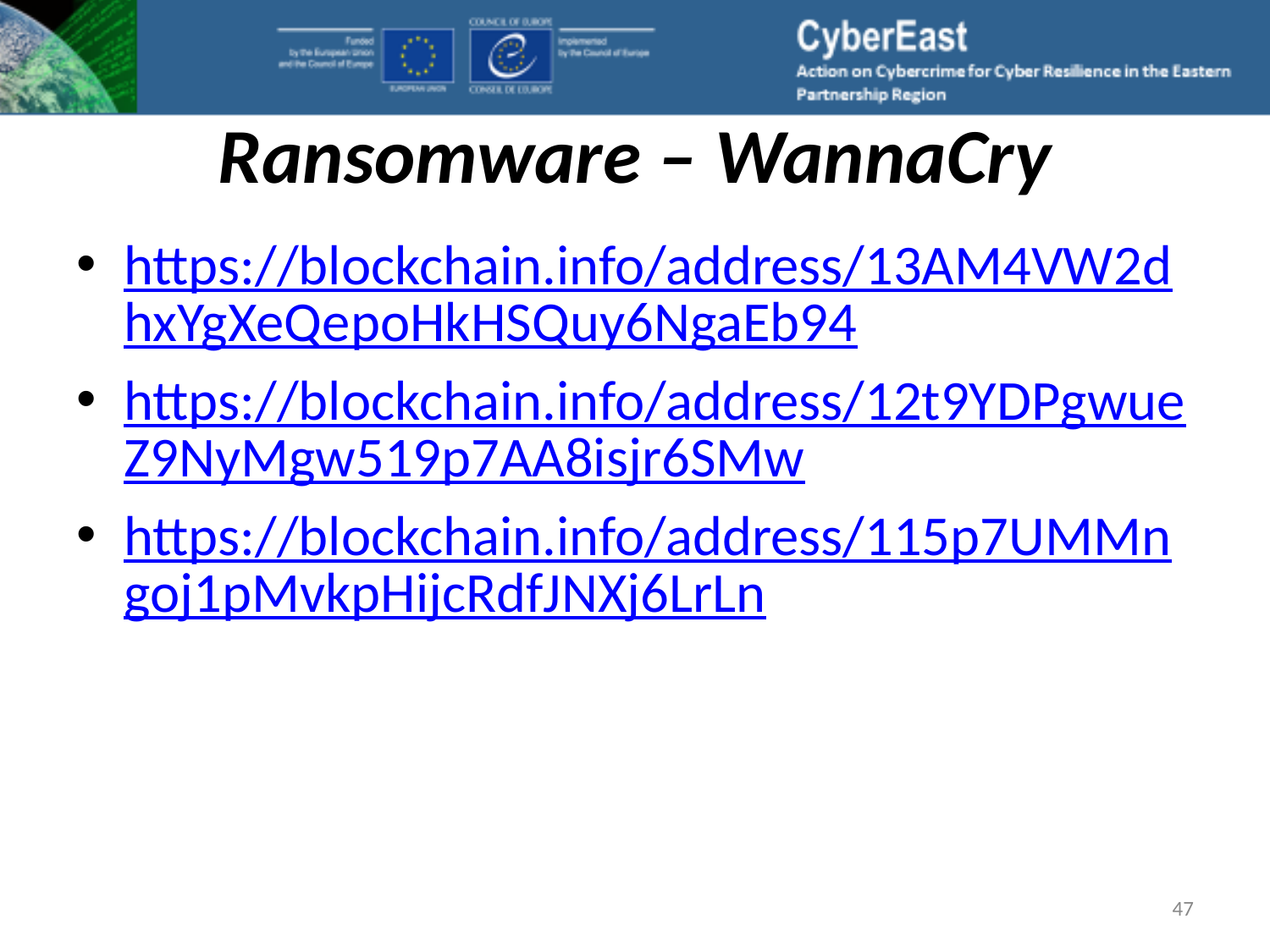

# Ransomware – WannaCry
https://blockchain.info/address/13AM4VW2dhxYgXeQepoHkHSQuy6NgaEb94
https://blockchain.info/address/12t9YDPgwueZ9NyMgw519p7AA8isjr6SMw
https://blockchain.info/address/115p7UMMngoj1pMvkpHijcRdfJNXj6LrLn

47